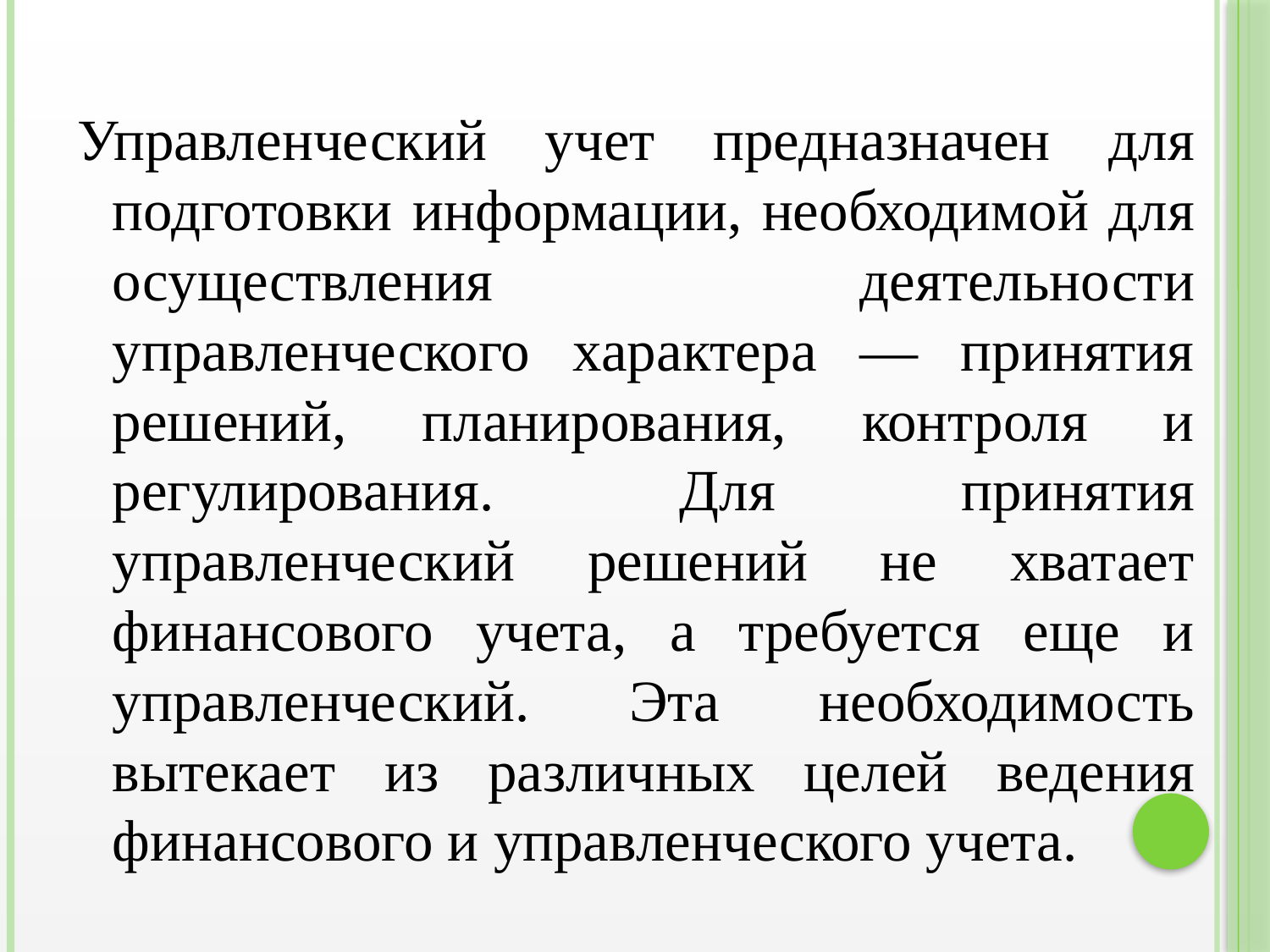

Управленческий учет предназначен для подготовки информации, необходимой для осуществления деятельности управленческого характера — принятия решений, планирования, контроля и регулирования. Для принятия управленческий решений не хватает финансового учета, а требуется еще и управленческий. Эта необходимость вытекает из различных целей ведения финансового и управленческого учета.